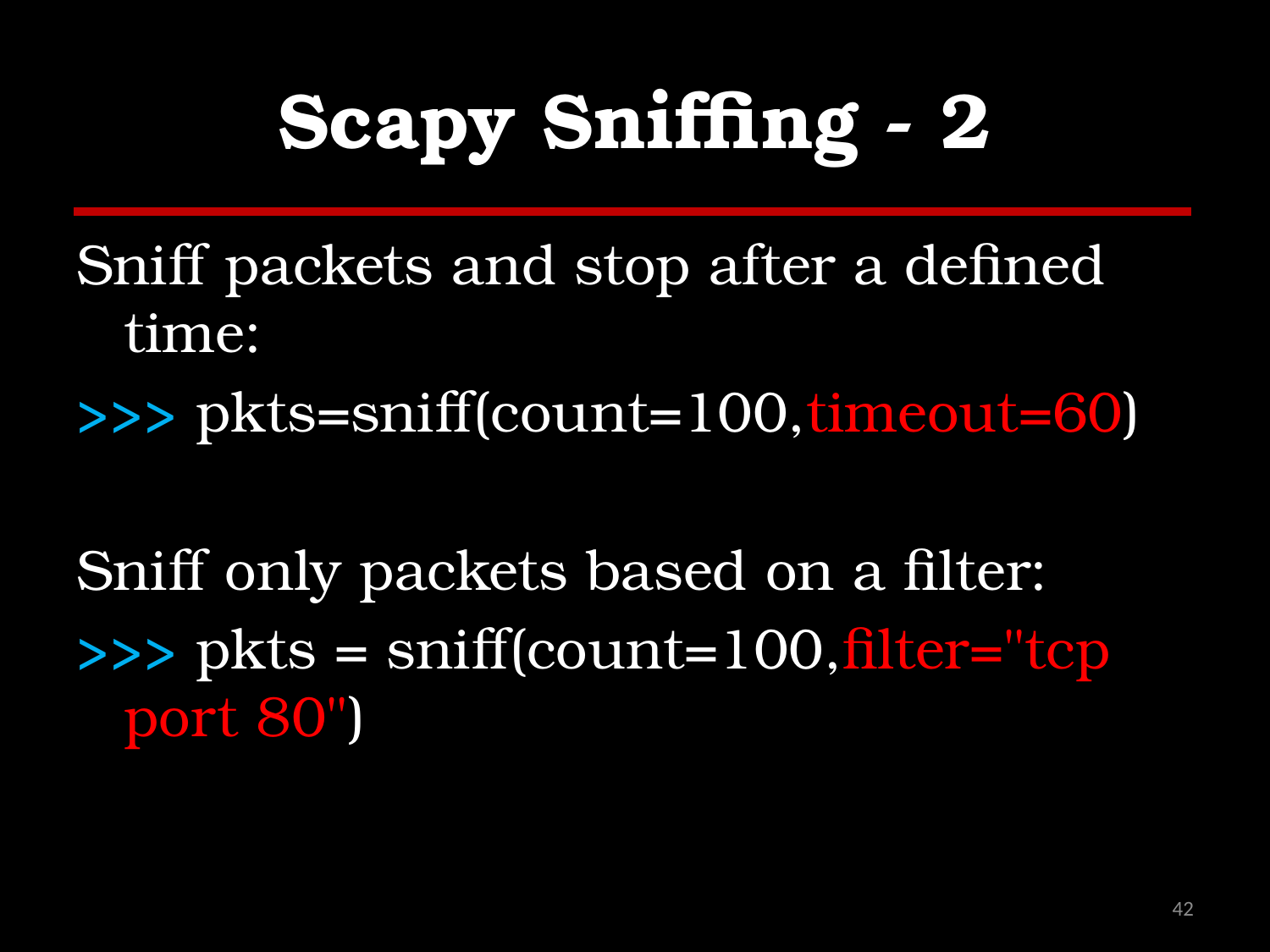

# Scapy Sniffing - 2
Sniff packets and stop after a defined time:
>>> pkts=sniff(count=100,timeout=60)

Sniff only packets based on a filter:
>>> pkts = sniff(count=100,filter="tcp port 80")
42